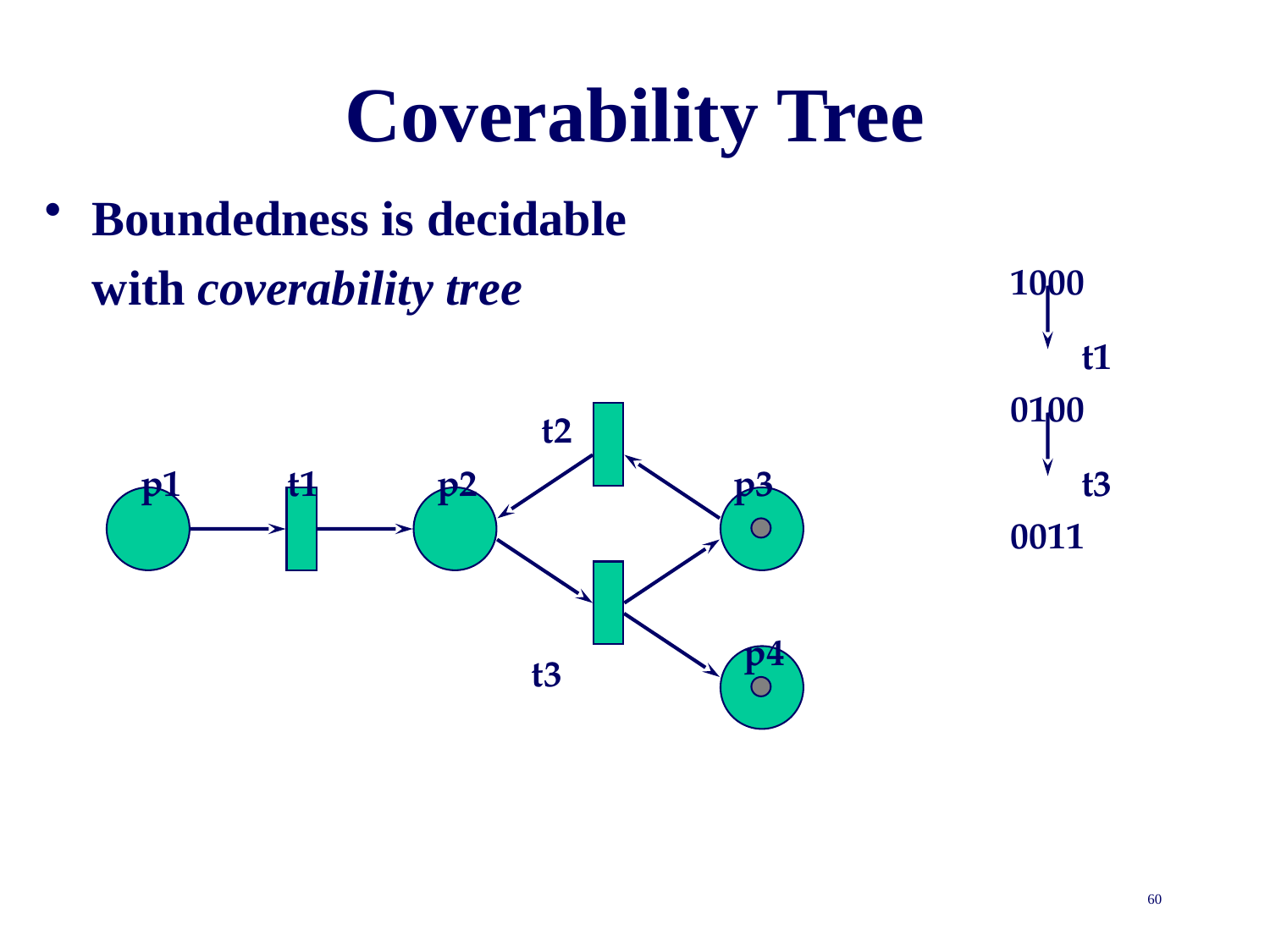

# Coverability Tree
Boundedness is decidable
	with coverability tree
1000
t1

0100
t2

p1
t1
p2
p3
t3

0011

p4
t3

60